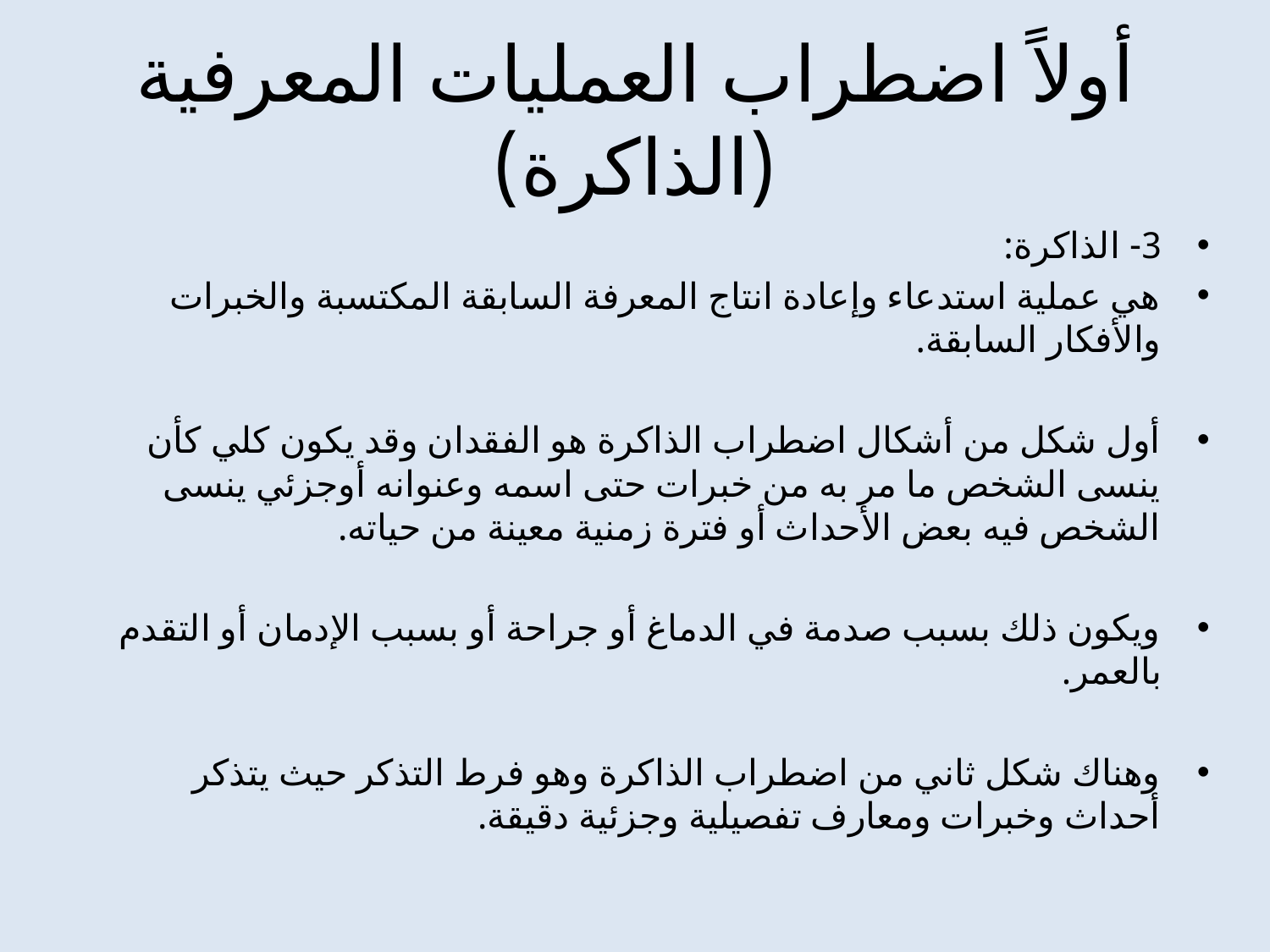

# أولاً اضطراب العمليات المعرفية (الذاكرة)
3- الذاكرة:
هي عملية استدعاء وإعادة انتاج المعرفة السابقة المكتسبة والخبرات والأفكار السابقة.

أول شكل من أشكال اضطراب الذاكرة هو الفقدان وقد يكون كلي كأن ينسى الشخص ما مر به من خبرات حتى اسمه وعنوانه أوجزئي ينسى الشخص فيه بعض الأحداث أو فترة زمنية معينة من حياته.

ويكون ذلك بسبب صدمة في الدماغ أو جراحة أو بسبب الإدمان أو التقدم بالعمر.

وهناك شكل ثاني من اضطراب الذاكرة وهو فرط التذكر حيث يتذكر أحداث وخبرات ومعارف تفصيلية وجزئية دقيقة.